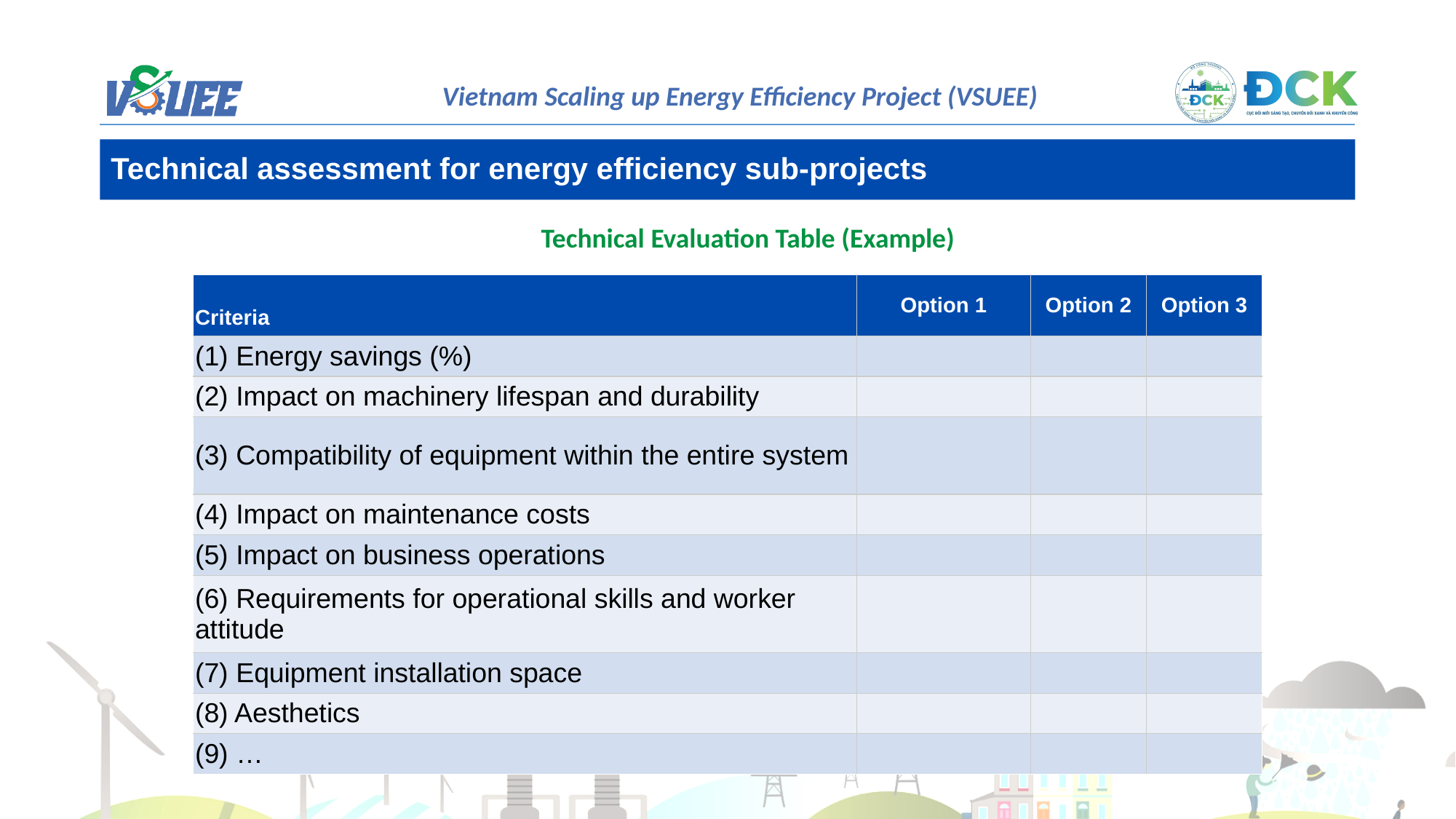

Technical assessment for energy efficiency sub-projects
Technical Evaluation Table (Example)
| Criteria | Option 1 | Option 2 | Option 3 |
| --- | --- | --- | --- |
| (1) Energy savings (%) |  |  |  |
| (2) Impact on machinery lifespan and durability |  |  |  |
| (3) Compatibility of equipment within the entire system |  |  |  |
| (4) Impact on maintenance costs |  |  |  |
| (5) Impact on business operations |  |  |  |
| (6) Requirements for operational skills and worker attitude |  |  |  |
| (7) Equipment installation space |  |  |  |
| (8) Aesthetics |  |  |  |
| (9) … |  |  |  |